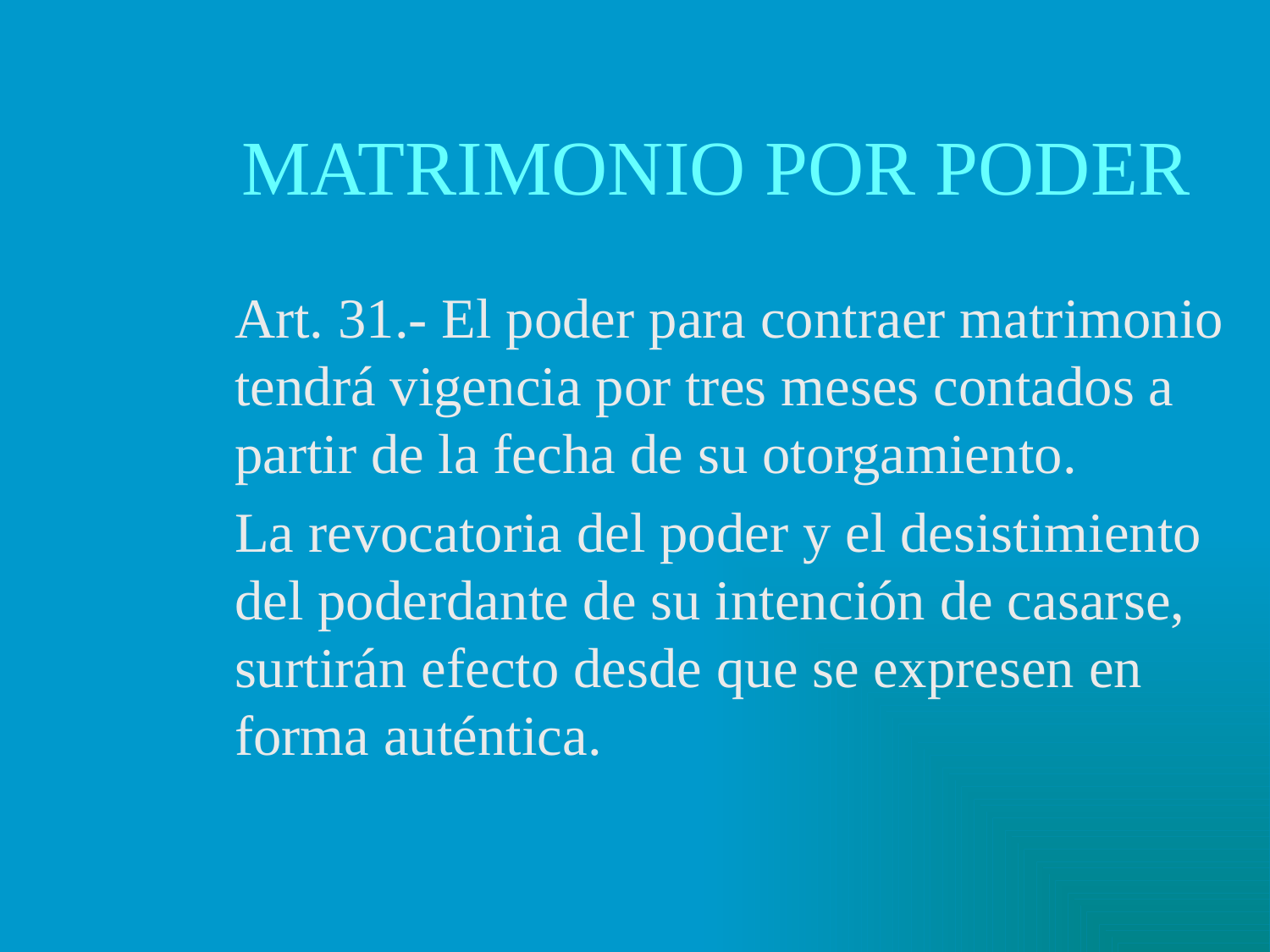

# MATRIMONIO POR PODER
	Art. 31.- El poder para contraer matrimonio tendrá vigencia por tres meses contados a partir de la fecha de su otorgamiento.
	La revocatoria del poder y el desistimiento del poderdante de su intención de casarse, surtirán efecto desde que se expresen en forma auténtica.